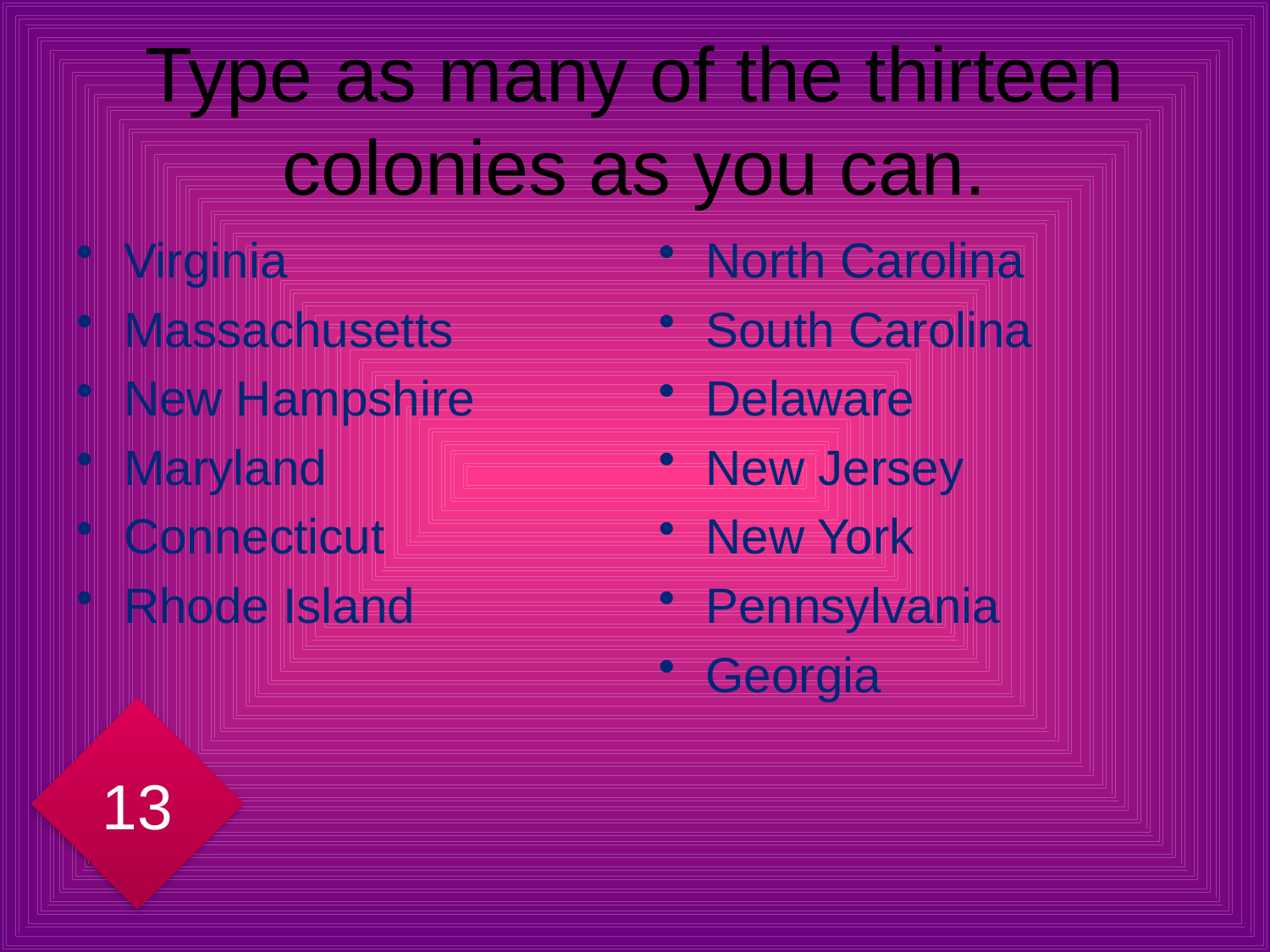

# Type as many of the thirteen colonies as you can.
Virginia
Massachusetts
New Hampshire
Maryland
Connecticut
Rhode Island
North Carolina
South Carolina
Delaware
New Jersey
New York
Pennsylvania
Georgia
13